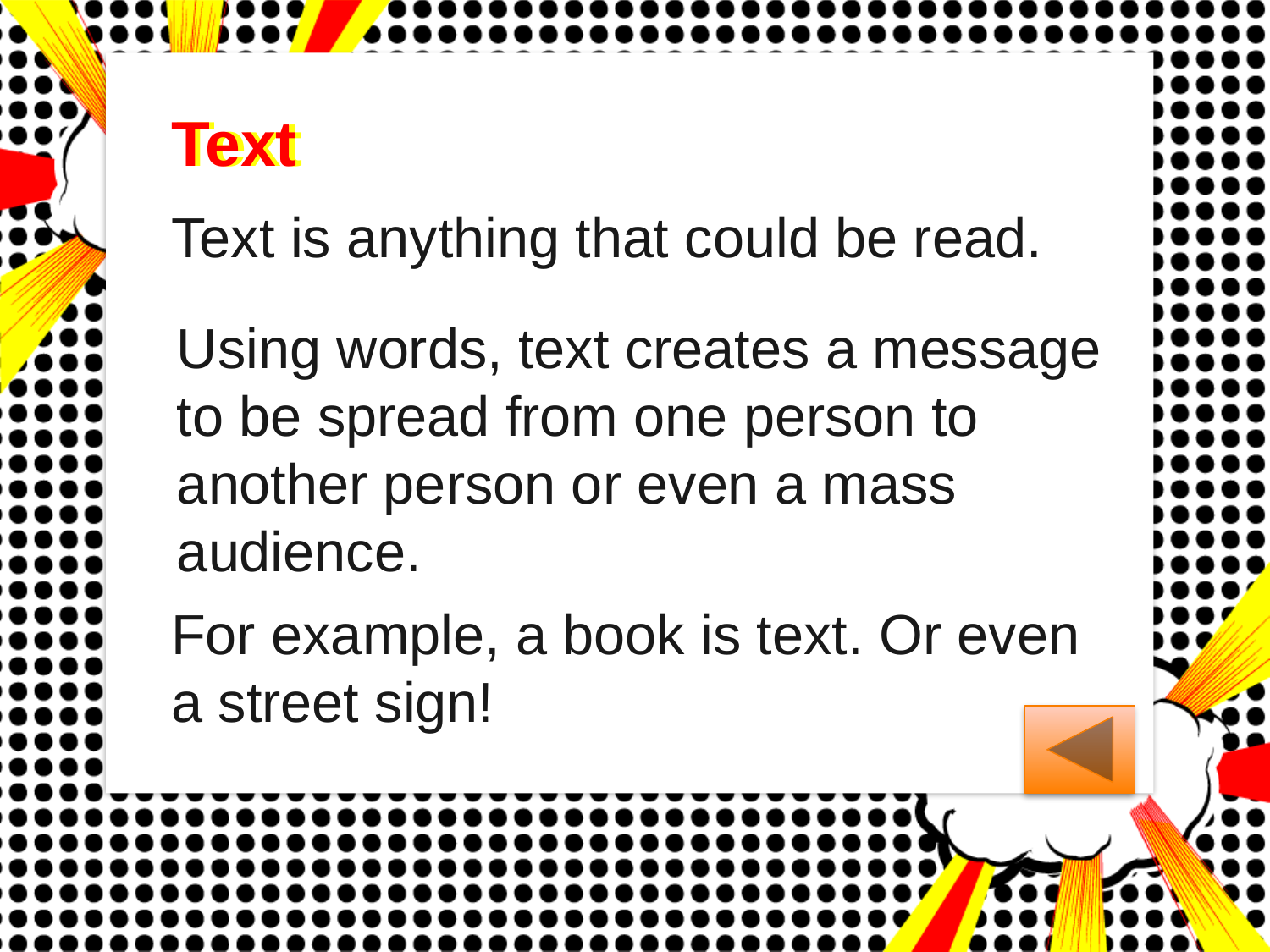

Text
Text

Text is anything that could be read.
Using words, text creates a message to be spread from one person to another person or even a mass audience.
For example, a book is text. Or even a street sign!